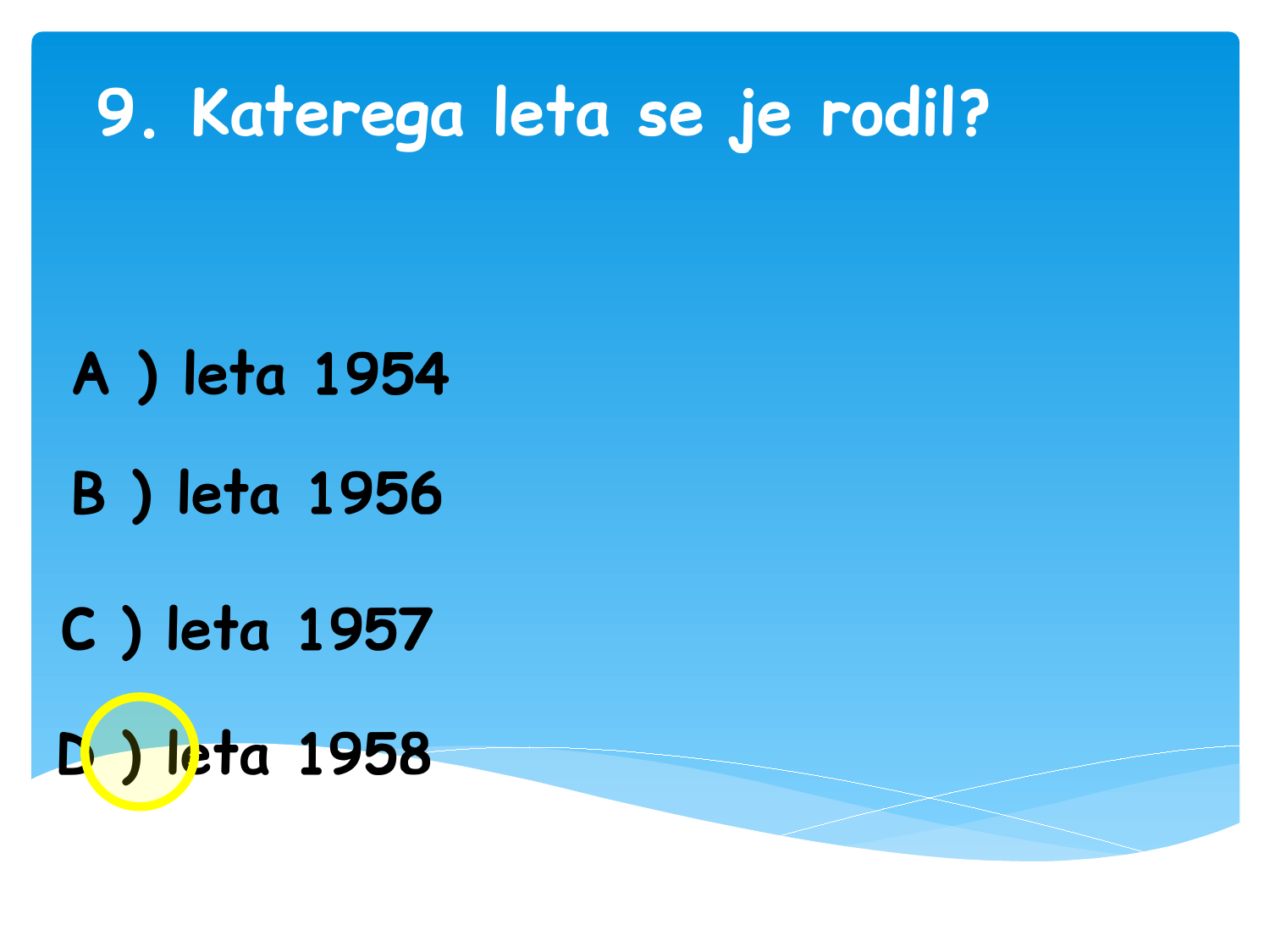

9. Katerega leta se je rodil?
A ) leta 1954
B ) leta 1956
C ) leta 1957

D ) leta 1958